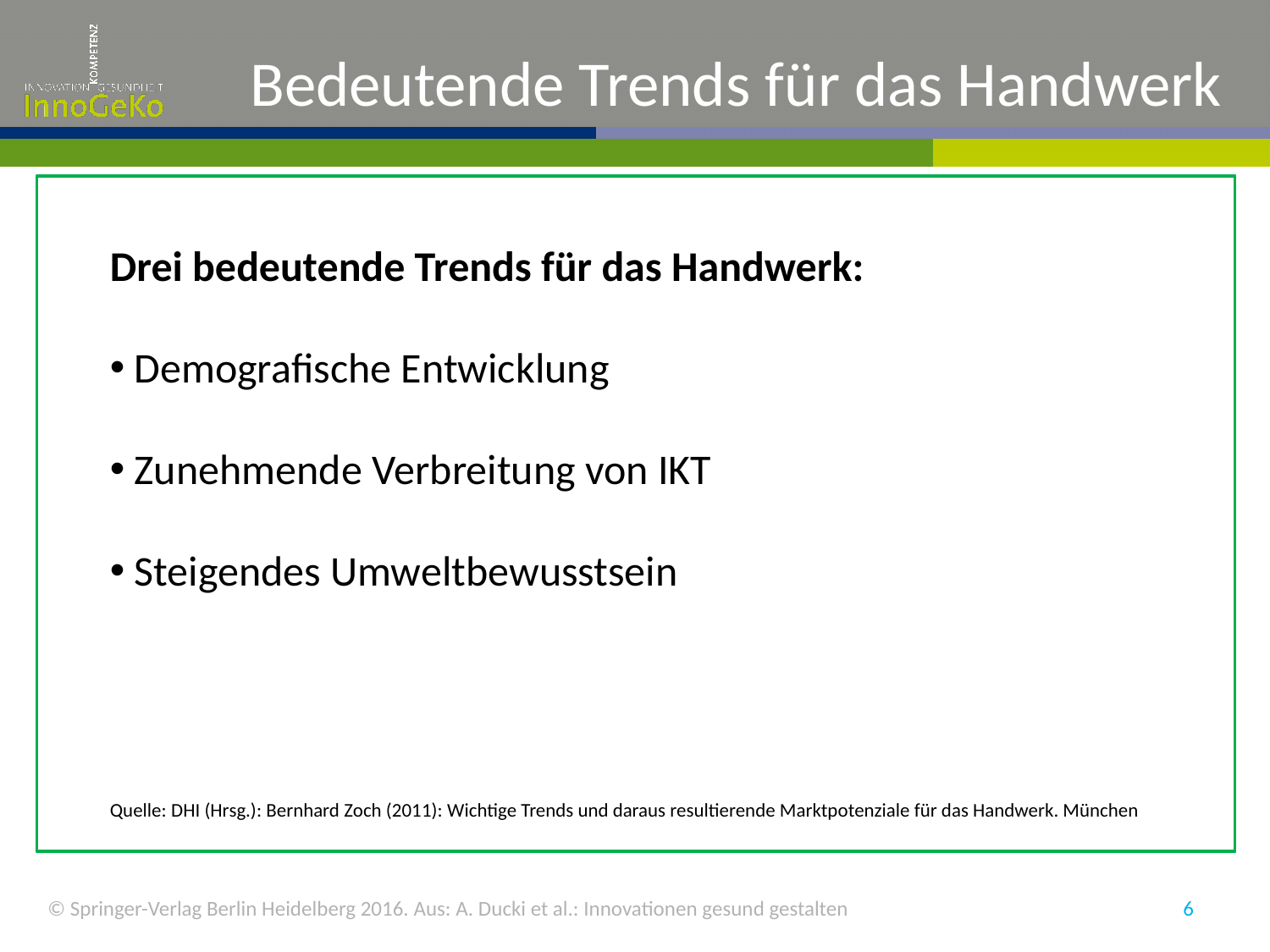

# Bedeutende Trends für das Handwerk

Drei bedeutende Trends für das Handwerk:
 Demografische Entwicklung
 Zunehmende Verbreitung von IKT
 Steigendes Umweltbewusstsein

Quelle: DHI (Hrsg.): Bernhard Zoch (2011): Wichtige Trends und daraus resultierende Marktpotenziale für das Handwerk. München

© Springer-Verlag Berlin Heidelberg 2016. Aus: A. Ducki et al.: Innovationen gesund gestalten

6